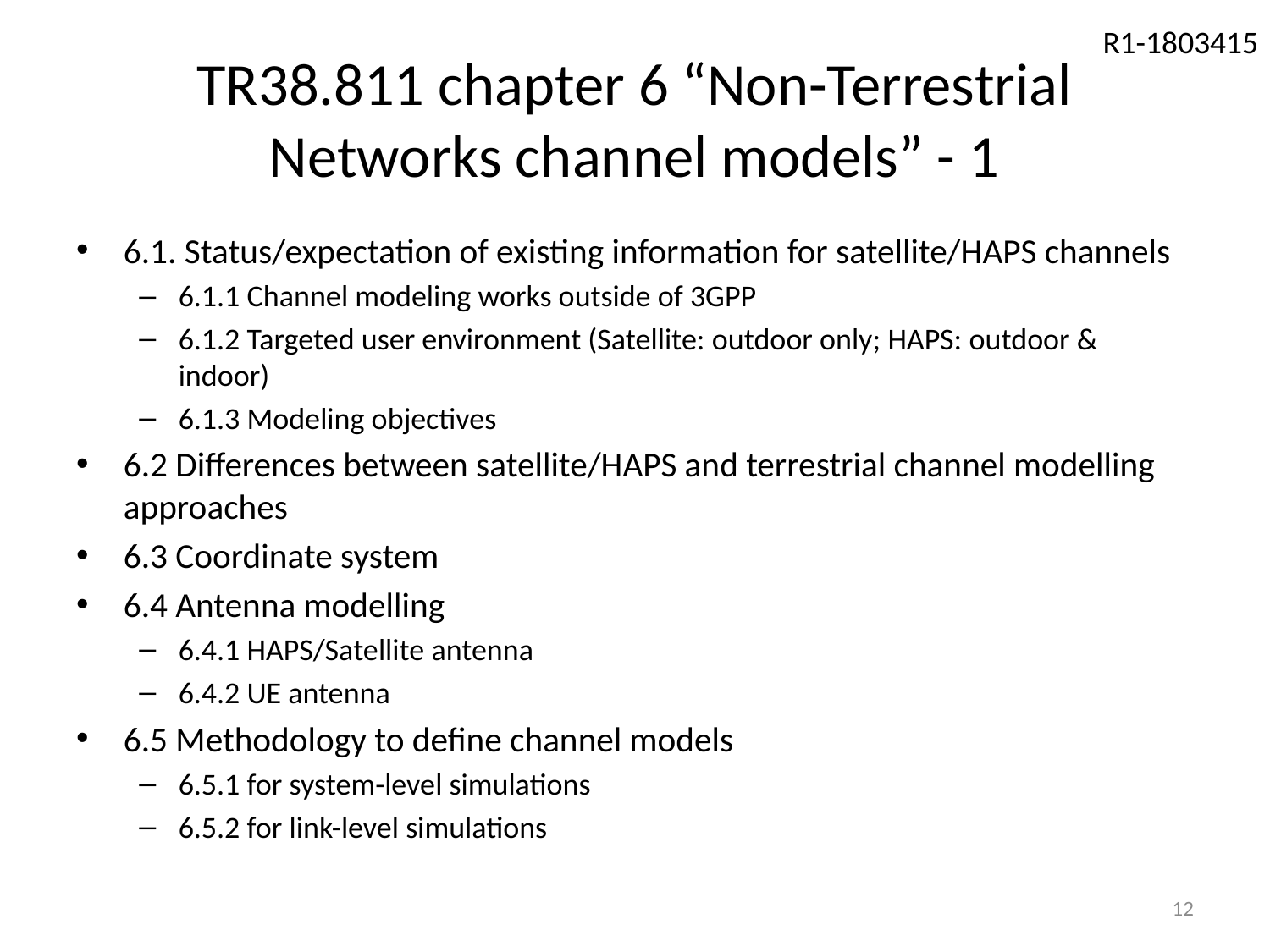

# TR38.811 chapter 6 “Non-Terrestrial Networks channel models” - 1
6.1. Status/expectation of existing information for satellite/HAPS channels
6.1.1 Channel modeling works outside of 3GPP
6.1.2 Targeted user environment (Satellite: outdoor only; HAPS: outdoor & indoor)
6.1.3 Modeling objectives
6.2 Differences between satellite/HAPS and terrestrial channel modelling approaches
6.3 Coordinate system
6.4 Antenna modelling
6.4.1 HAPS/Satellite antenna
6.4.2 UE antenna
6.5 Methodology to define channel models
6.5.1 for system-level simulations
6.5.2 for link-level simulations
12